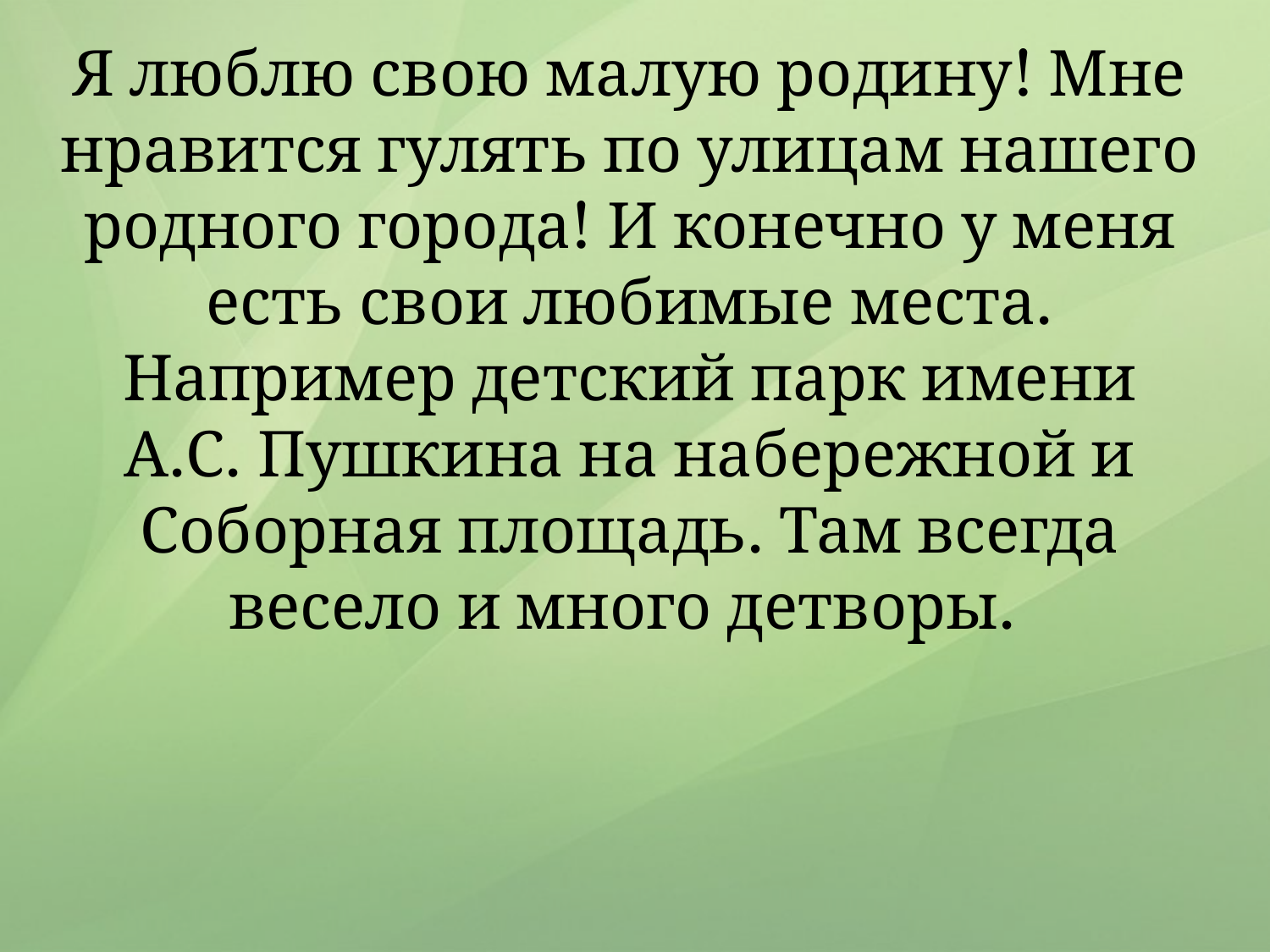

Я люблю свою малую родину! Мне нравится гулять по улицам нашего родного города! И конечно у меня есть свои любимые места. Например детский парк имени А.С. Пушкина на набережной и Соборная площадь. Там всегда весело и много детворы.